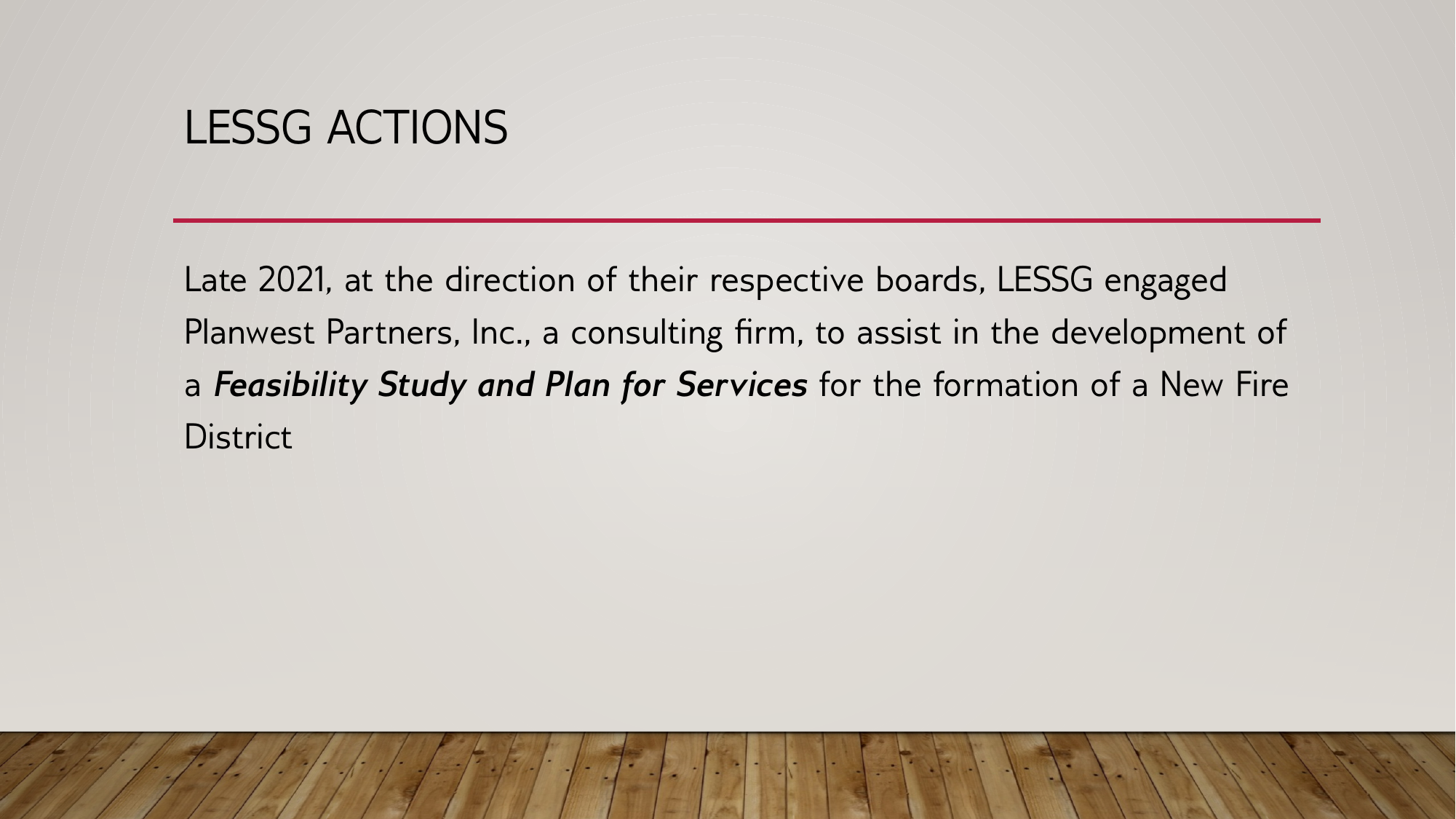

# LESSG Actions
Late 2021, at the direction of their respective boards, LESSG engaged Planwest Partners, Inc., a consulting firm, to assist in the development of a Feasibility Study and Plan for Services for the formation of a New Fire District